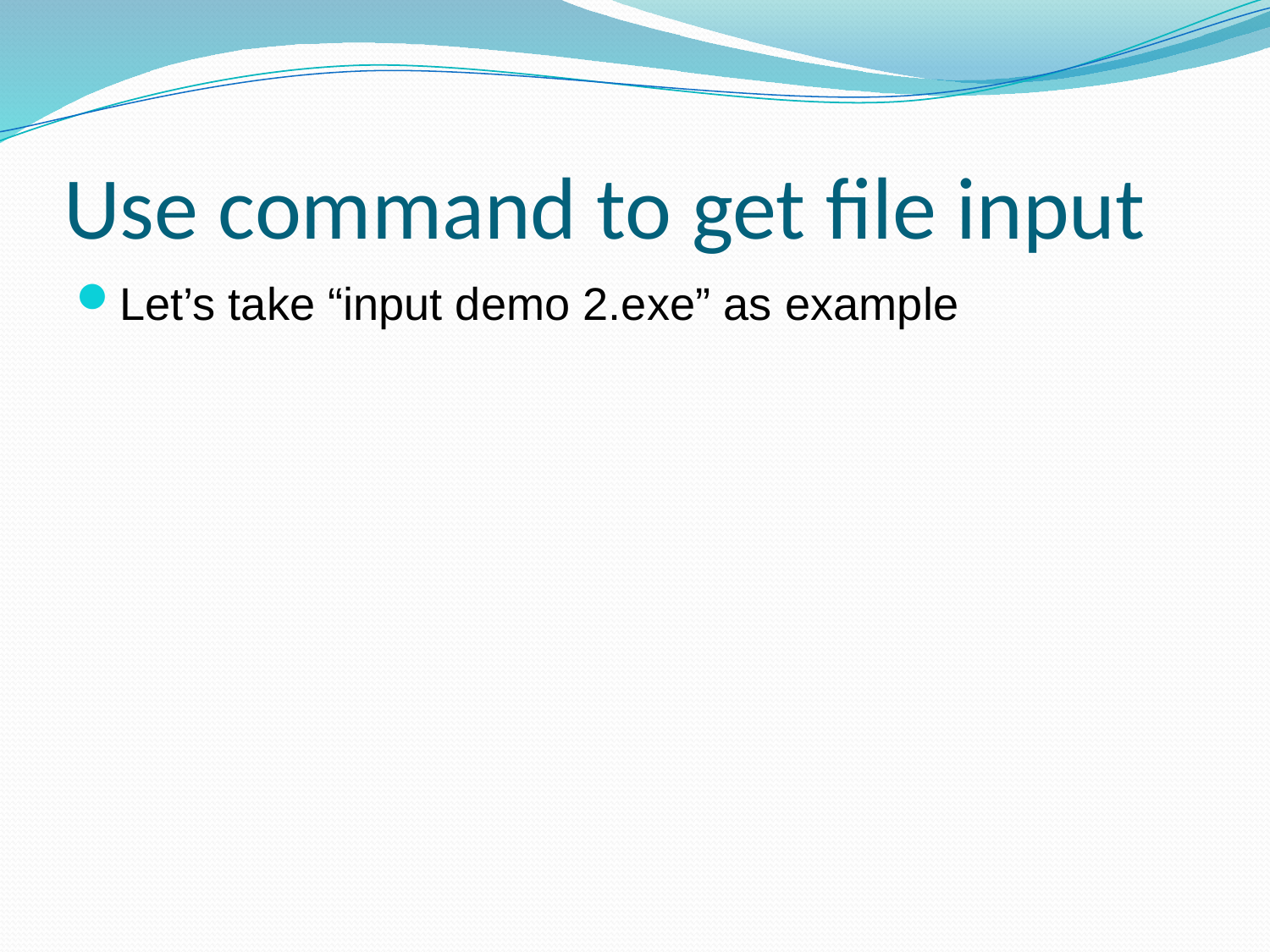

# Use command to get file input
Let’s take “input demo 2.exe” as example